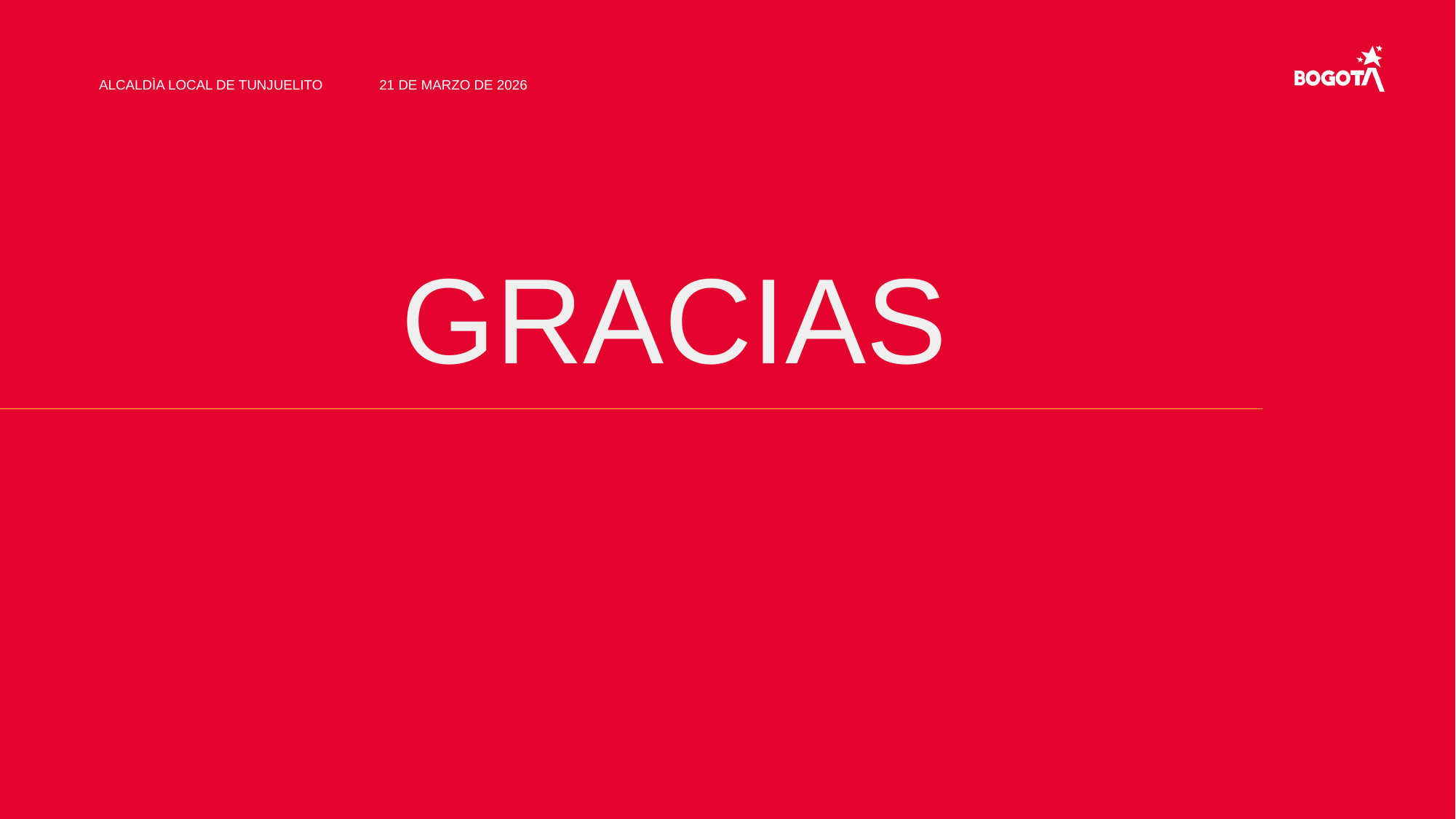

ALCALDÌA LOCAL DE TUNJUELITO
21 DE MARZO DE 2026
GRACIAS